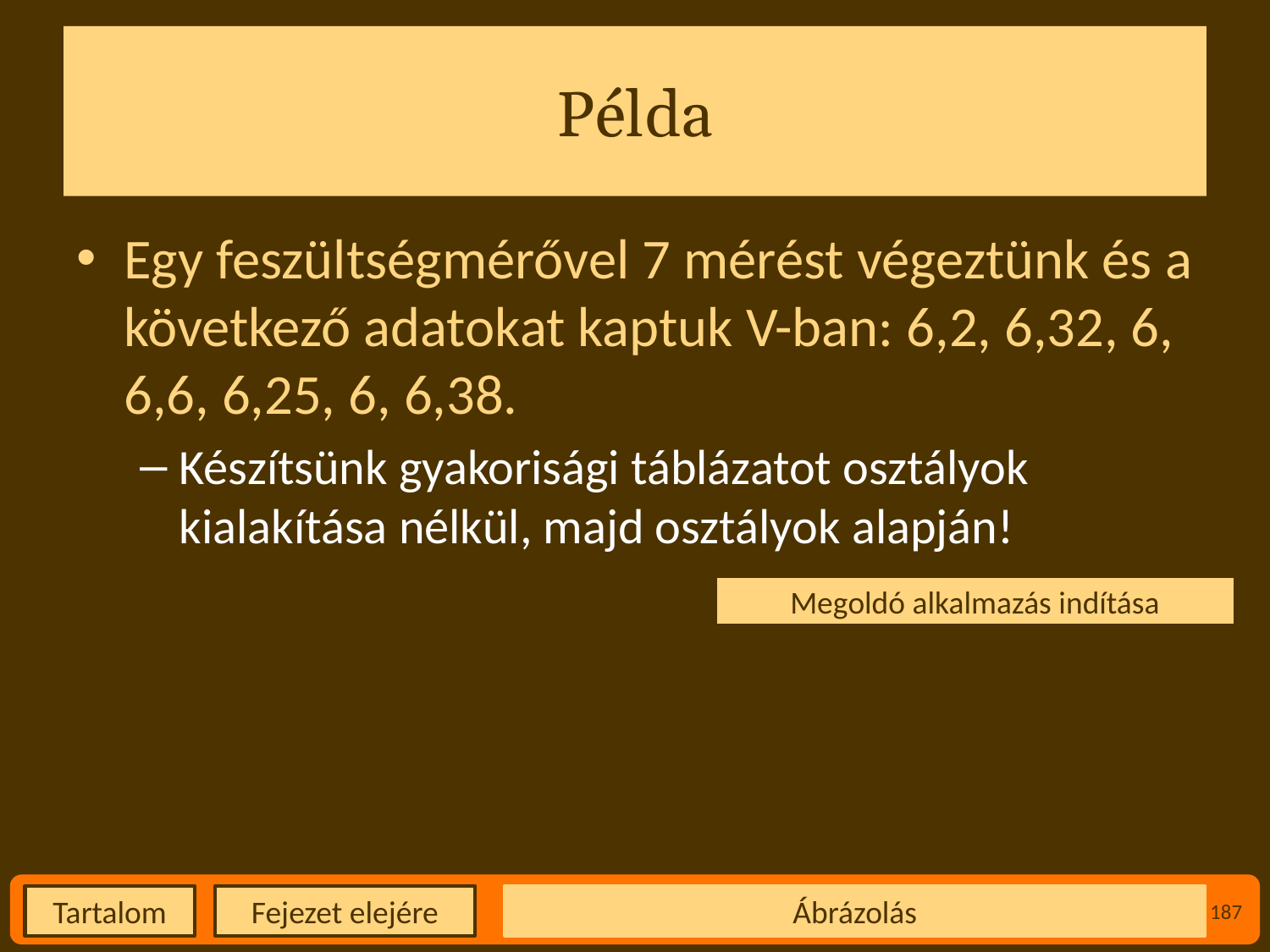

# Példa
Egy feszültségmérővel 7 mérést végeztünk és a következő adatokat kaptuk V-ban: 6,2, 6,32, 6, 6,6, 6,25, 6, 6,38.
Készítsünk gyakorisági táblázatot osztályok kialakítása nélkül, majd osztályok alapján!

Megoldó alkalmazás indítása
Ábrázolás
187
Fejezet elejére